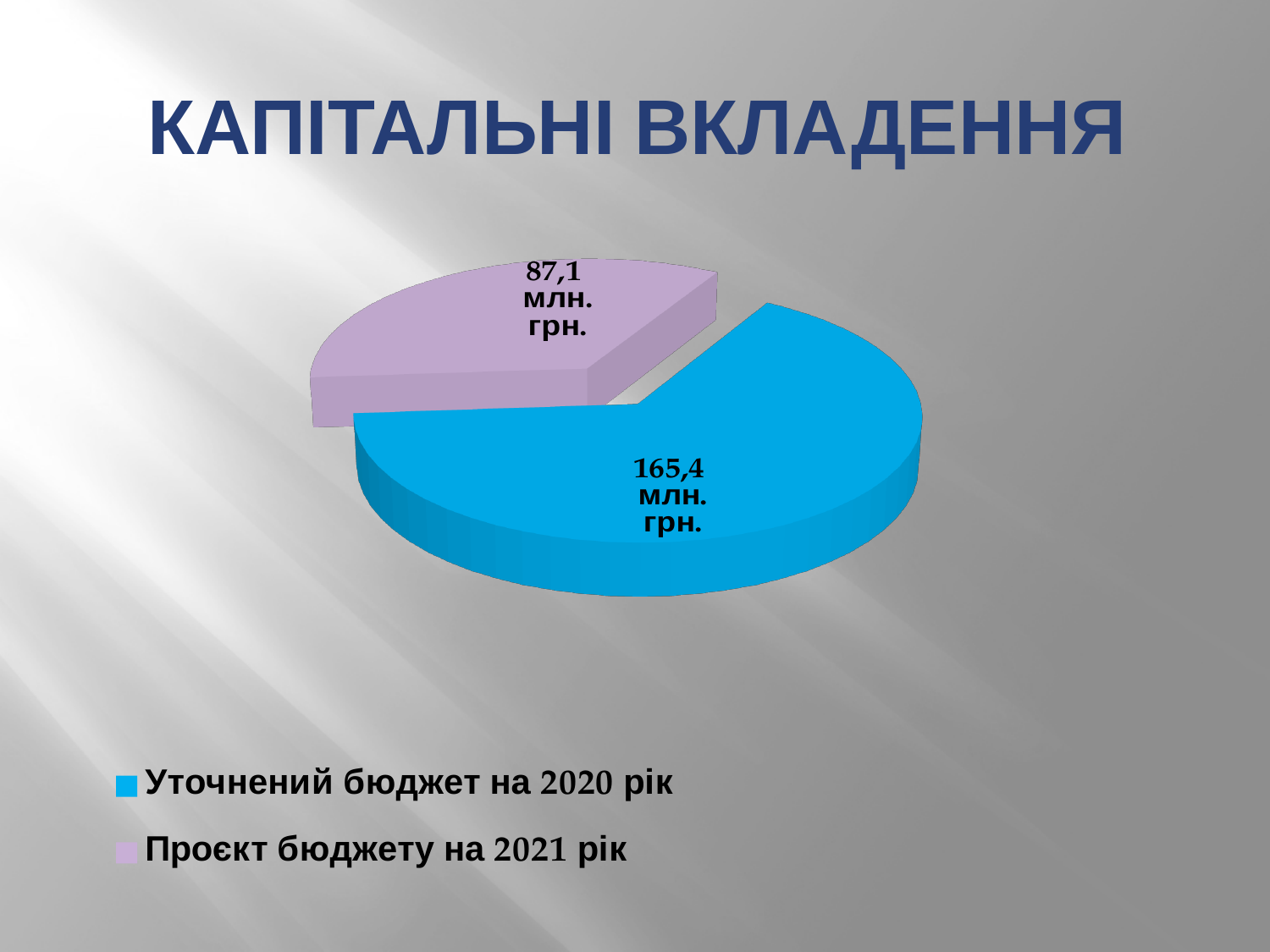

# КАПІТАЛЬНІ ВКЛАДЕННЯ

[unsupported chart]

[unsupported chart]